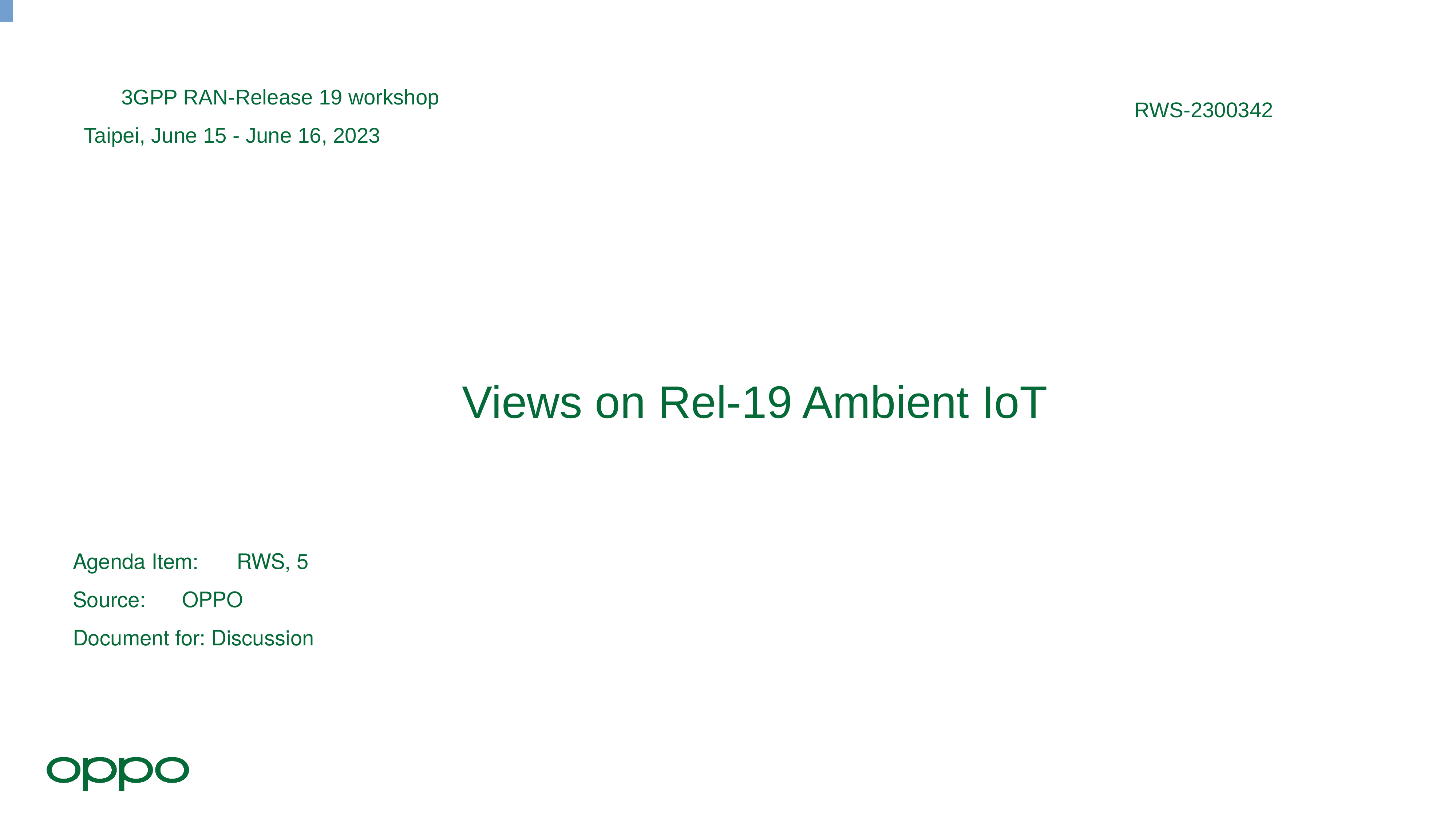

3GPP RAN-Release 19 workshop
Taipei, June 15 - June 16, 2023
RWS-2300342
# Views on Rel-19 Ambient IoT
Agenda Item: 	RWS, 5
Source: 	OPPO
Document for: Discussion